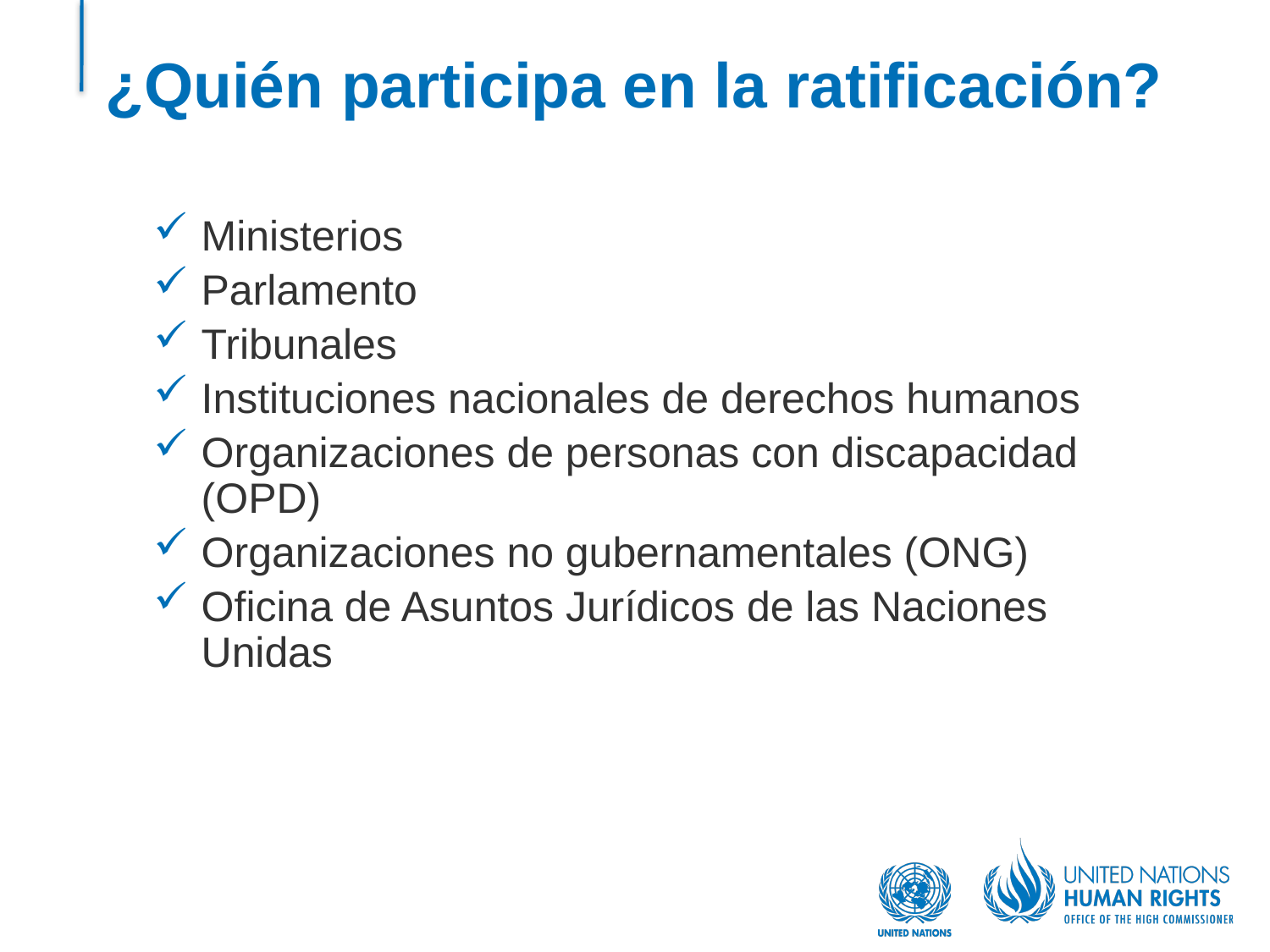

# ¿Quién participa en la ratificación?

Ministerios
Parlamento
Tribunales
Instituciones nacionales de derechos humanos
Organizaciones de personas con discapacidad (OPD)
Organizaciones no gubernamentales (ONG)
Oficina de Asuntos Jurídicos de las Naciones Unidas